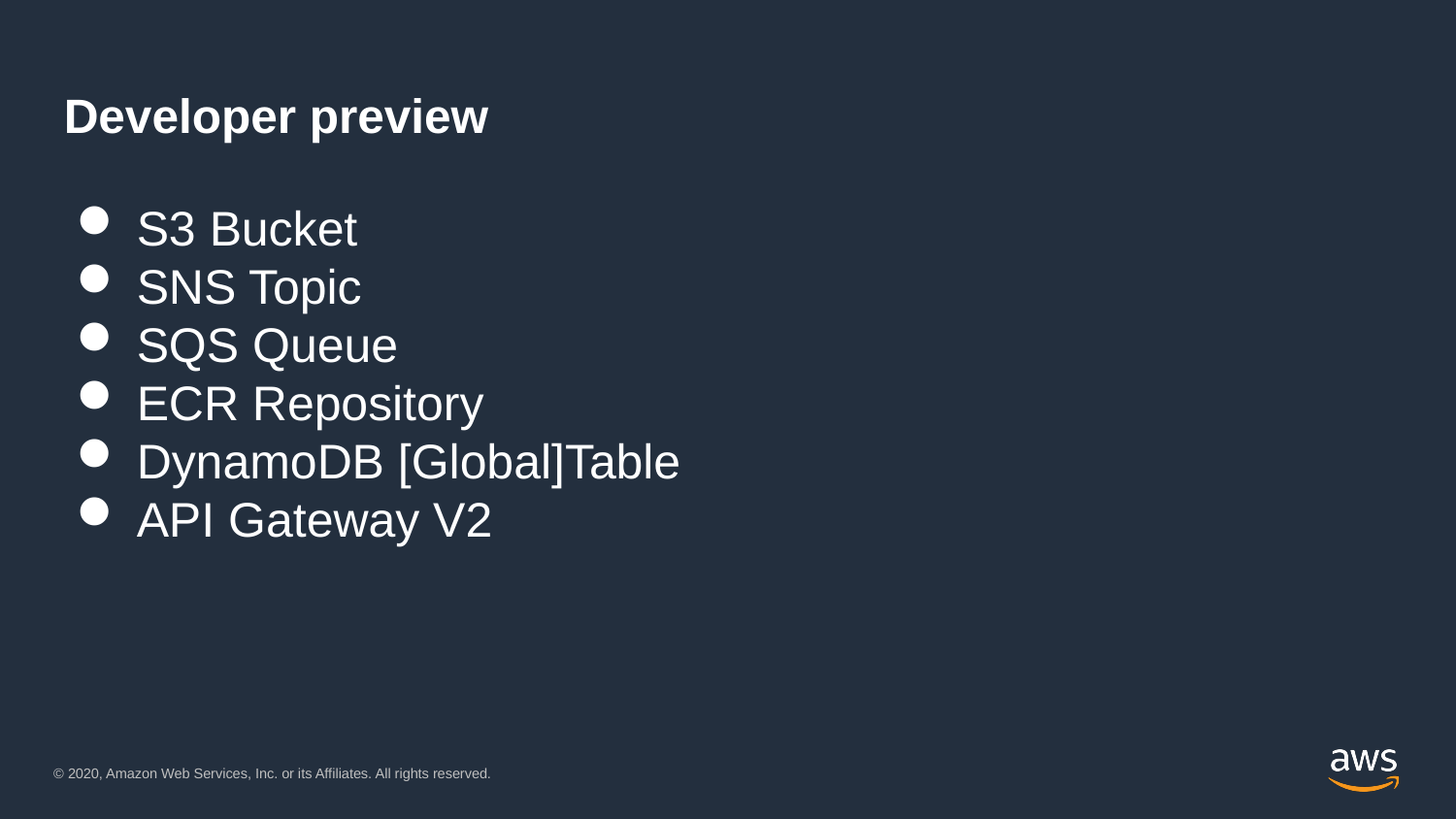

Developer preview
S3 Bucket
SNS Topic
SQS Queue
ECR Repository
DynamoDB [Global]Table
API Gateway V2